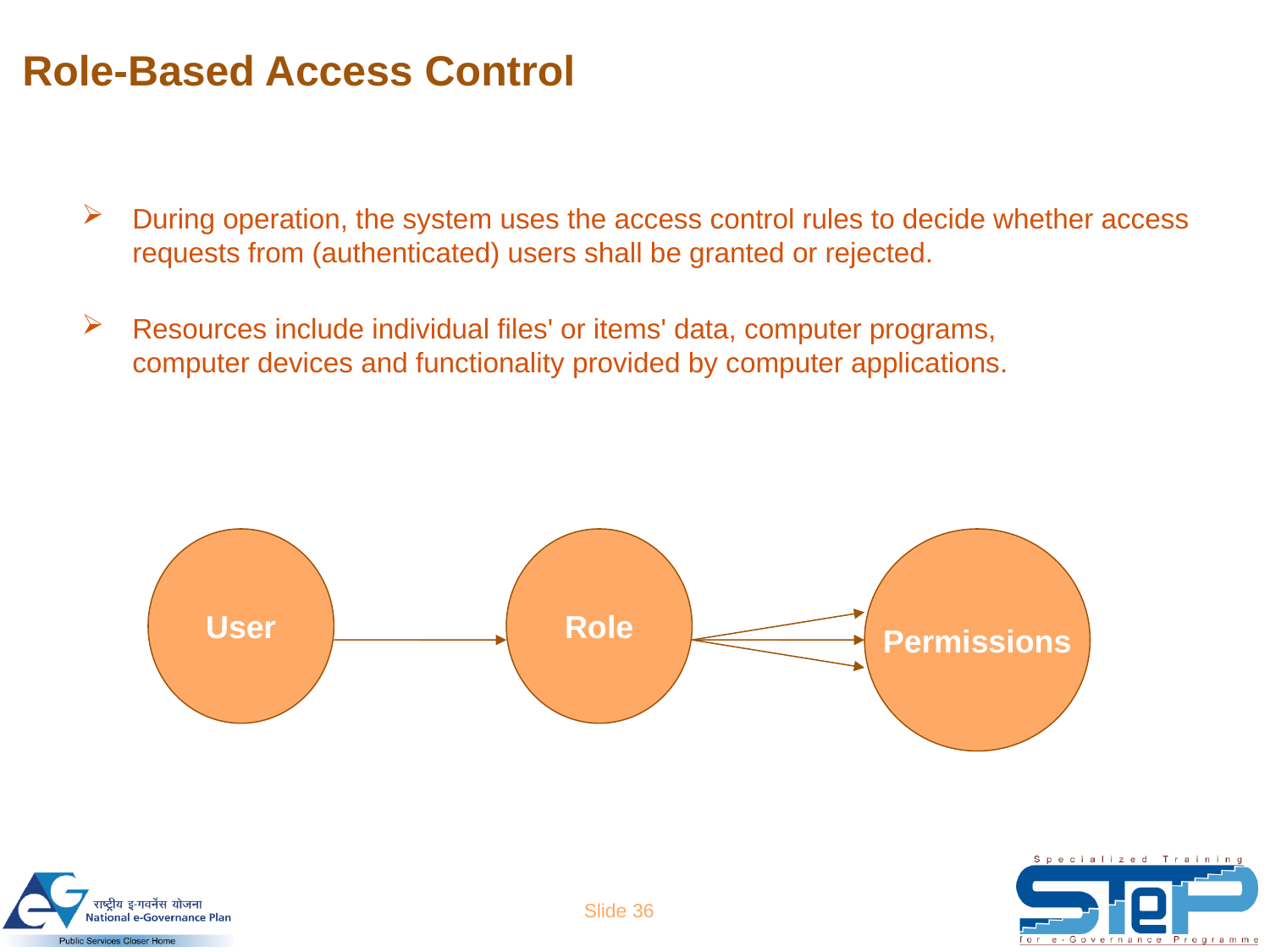

# Role-Based Access Control
During operation, the system uses the access control rules to decide whether access requests from (authenticated) users shall be granted or rejected.
Resources include individual files' or items' data, computer programs, computer devices and functionality provided by computer applications.
User
Role
Permissions